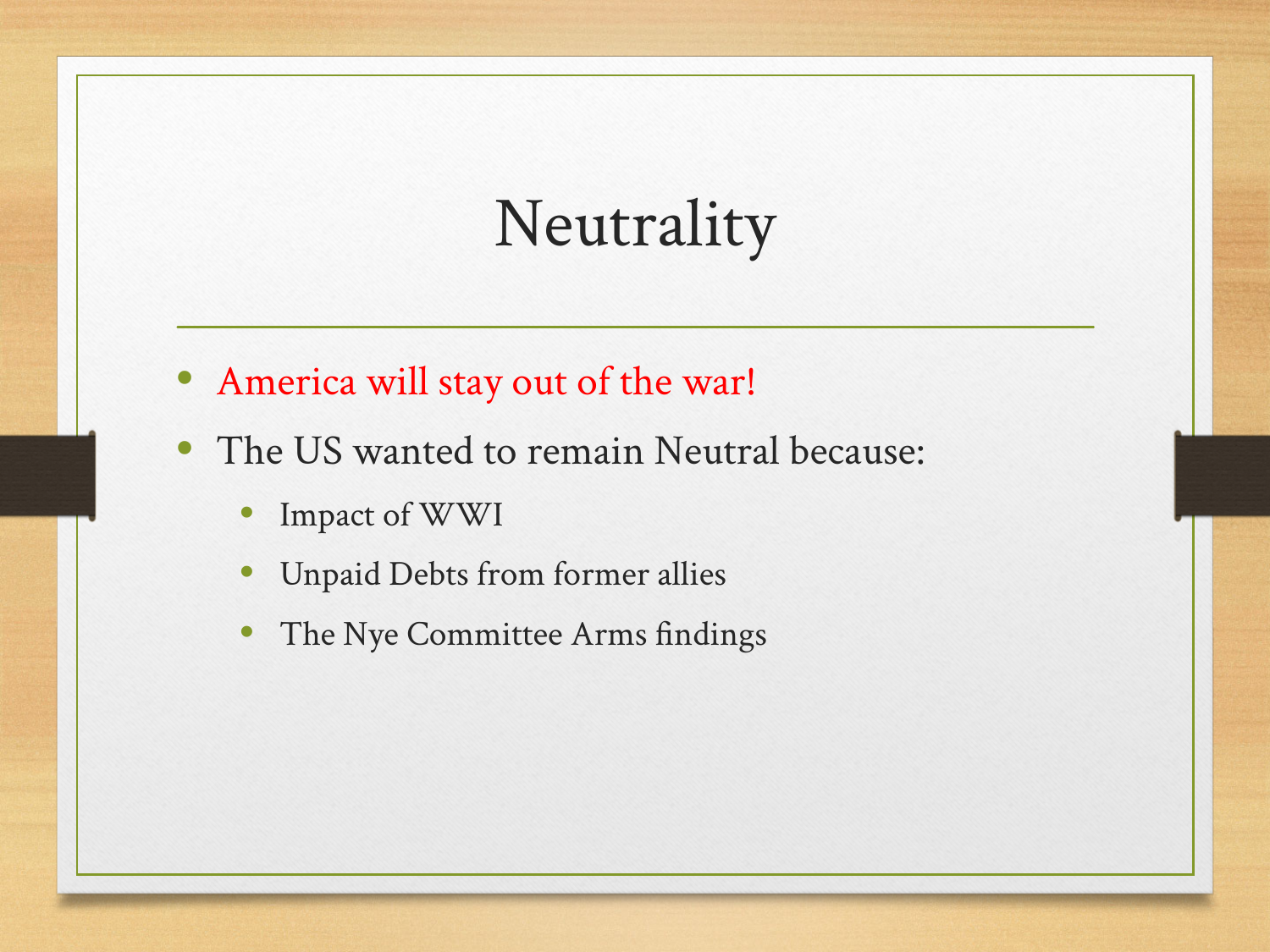

# Neutrality
America will stay out of the war!
The US wanted to remain Neutral because:
Impact of WWI
Unpaid Debts from former allies
The Nye Committee Arms findings